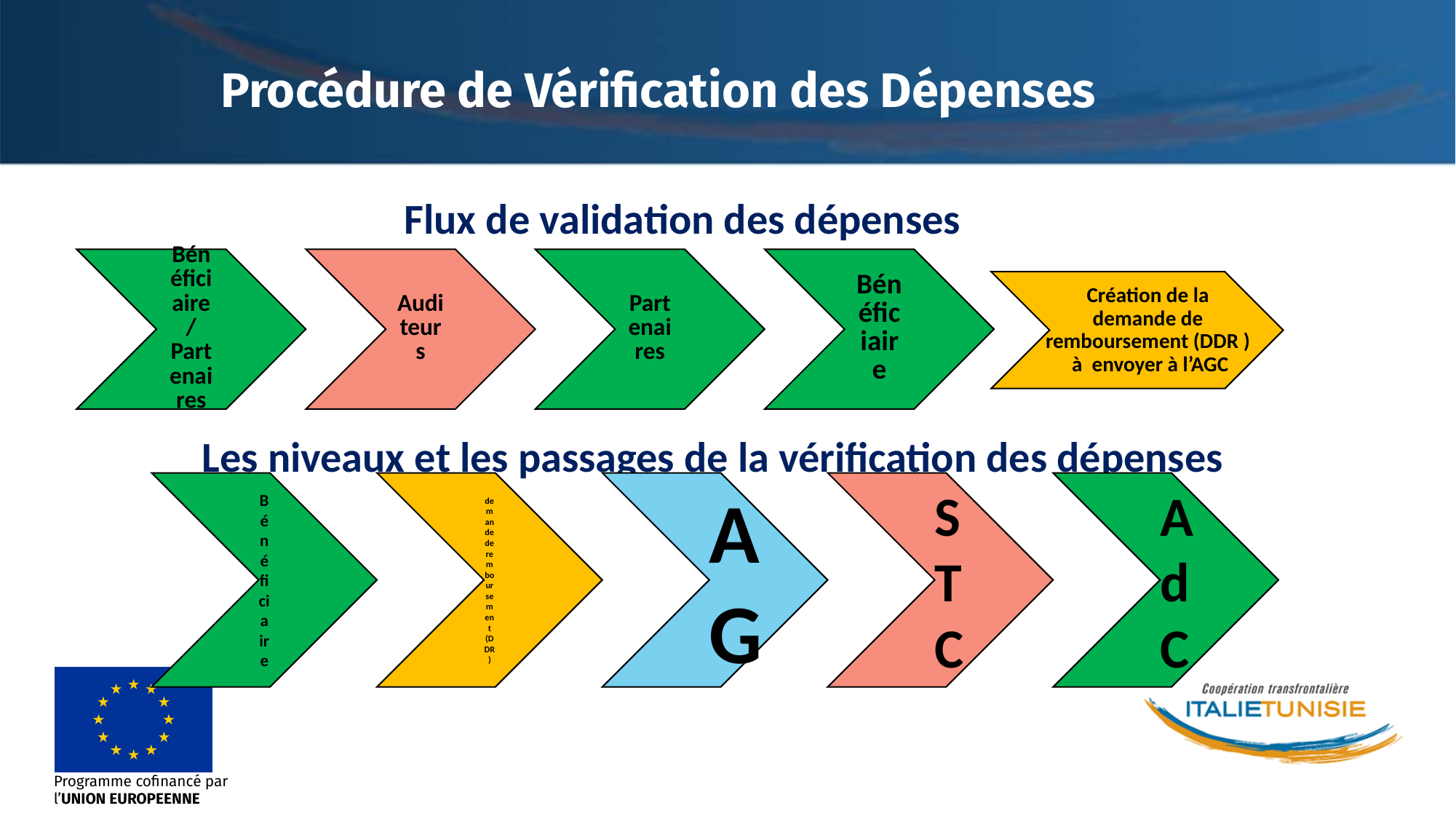

# Procédure de Vérification des Dépenses
Flux de validation des dépenses
Bénéficiaire/Partenaires
Auditeurs
Partenaires
Bénéficiaire

Création de la demande de remboursement (DDR )  à  envoyer à l’AGC
Les niveaux et les passages de la vérification des dépenses

STC
AdC
Bénéficiaire
demande de remboursement (DDR)
AG